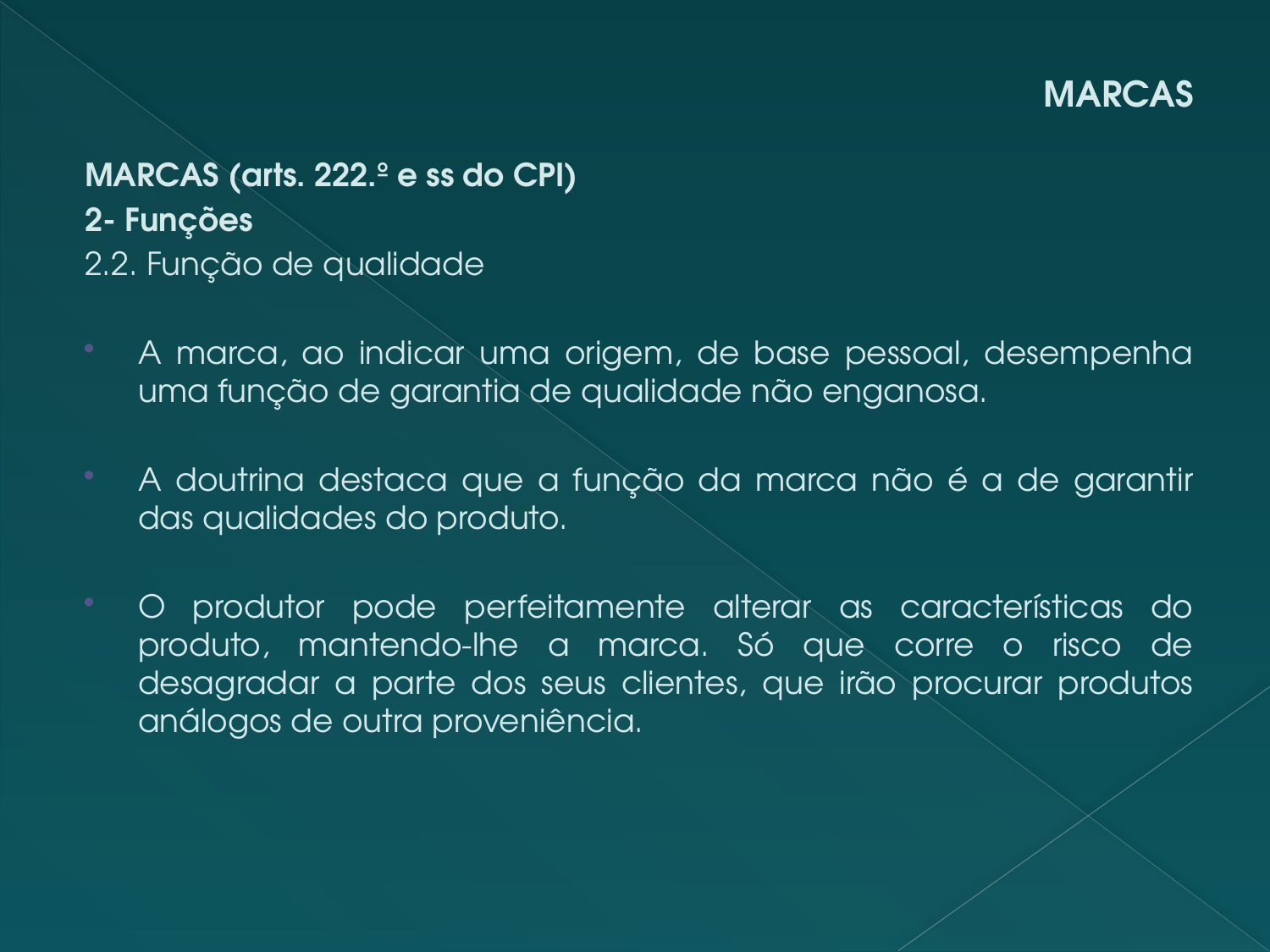

# MARCAS
MARCAS (arts. 222.º e ss do CPI)
2- Funções
2.2. Função de qualidade

A marca, ao indicar uma origem, de base pessoal, desempenha uma função de garantia de qualidade não enganosa.

A doutrina destaca que a função da marca não é a de garantir das qualidades do produto.

O produtor pode perfeitamente alterar as características do produto, mantendo-lhe a marca. Só que corre o risco de desagradar a parte dos seus clientes, que irão procurar produtos análogos de outra proveniência.